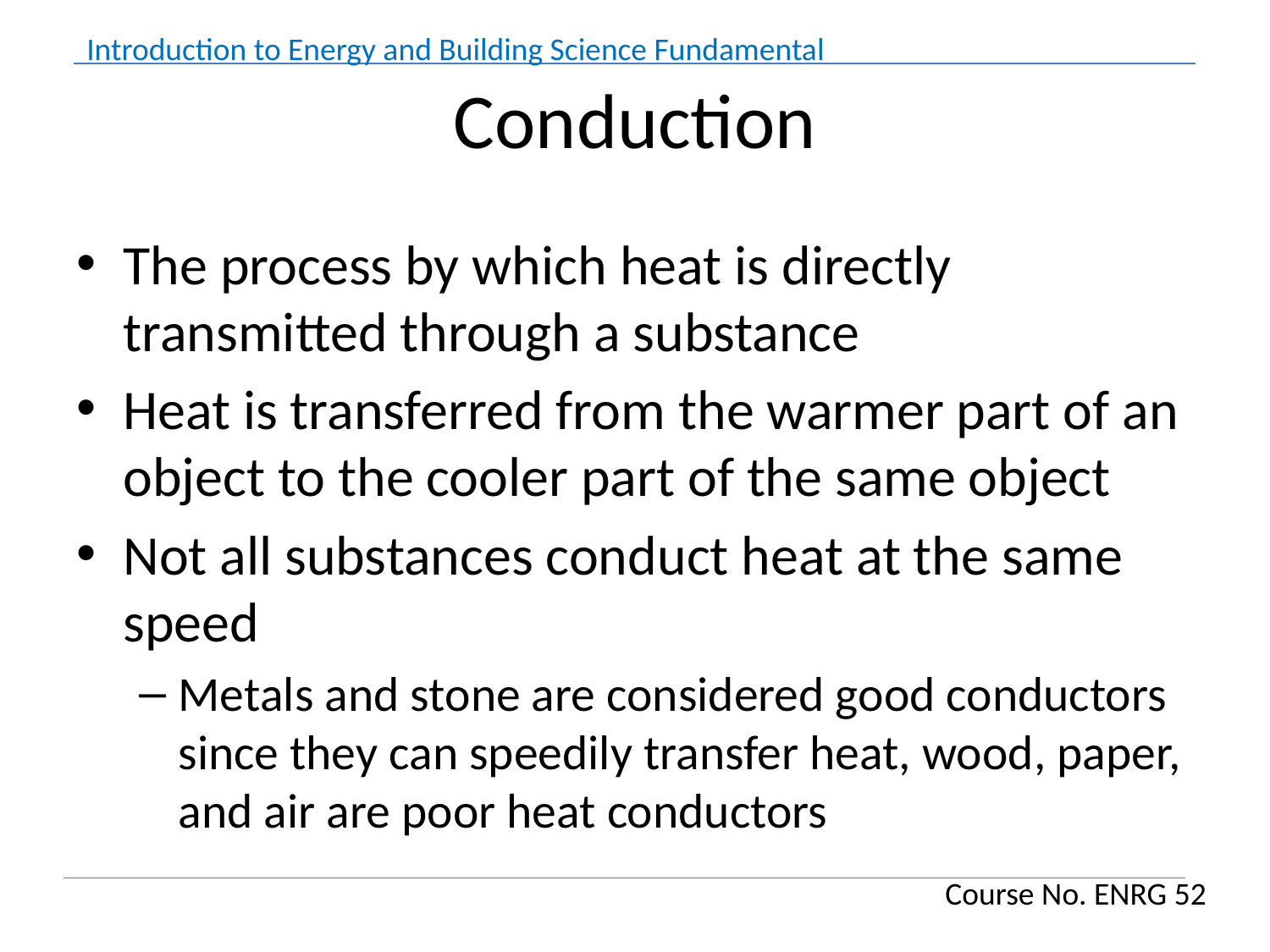

# Conduction
The process by which heat is directly transmitted through a substance
Heat is transferred from the warmer part of an object to the cooler part of the same object
Not all substances conduct heat at the same speed
Metals and stone are considered good conductors since they can speedily transfer heat, wood, paper, and air are poor heat conductors